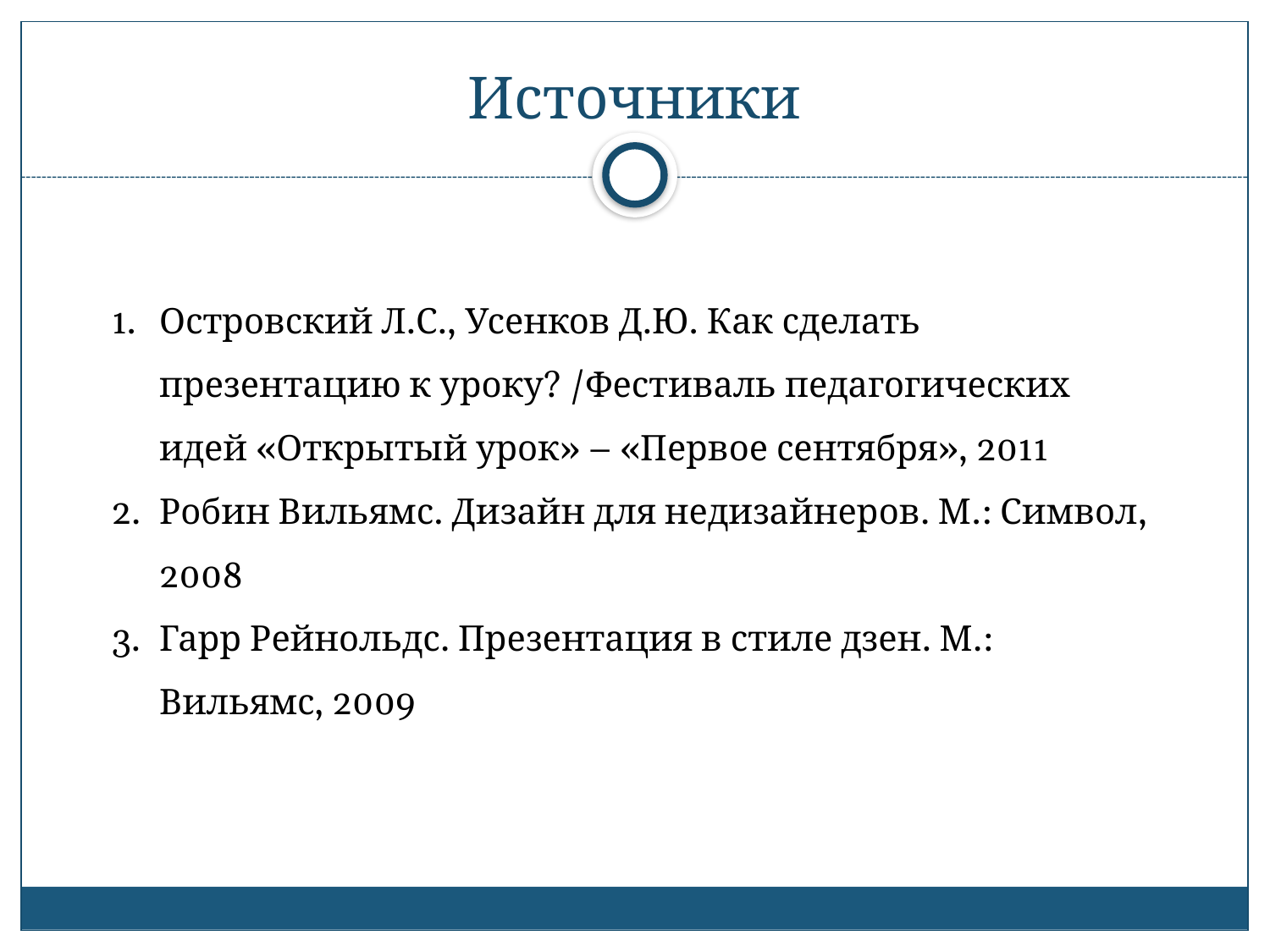

# Источники
Островский Л.С., Усенков Д.Ю. Как сделать презентацию к уроку? /Фестиваль педагогических идей «Открытый урок» – «Первое сентября», 2011
Робин Вильямс. Дизайн для недизайнеров. М.: Символ, 2008
Гарр Рейнольдс. Презентация в стиле дзен. М.: Вильямс, 2009